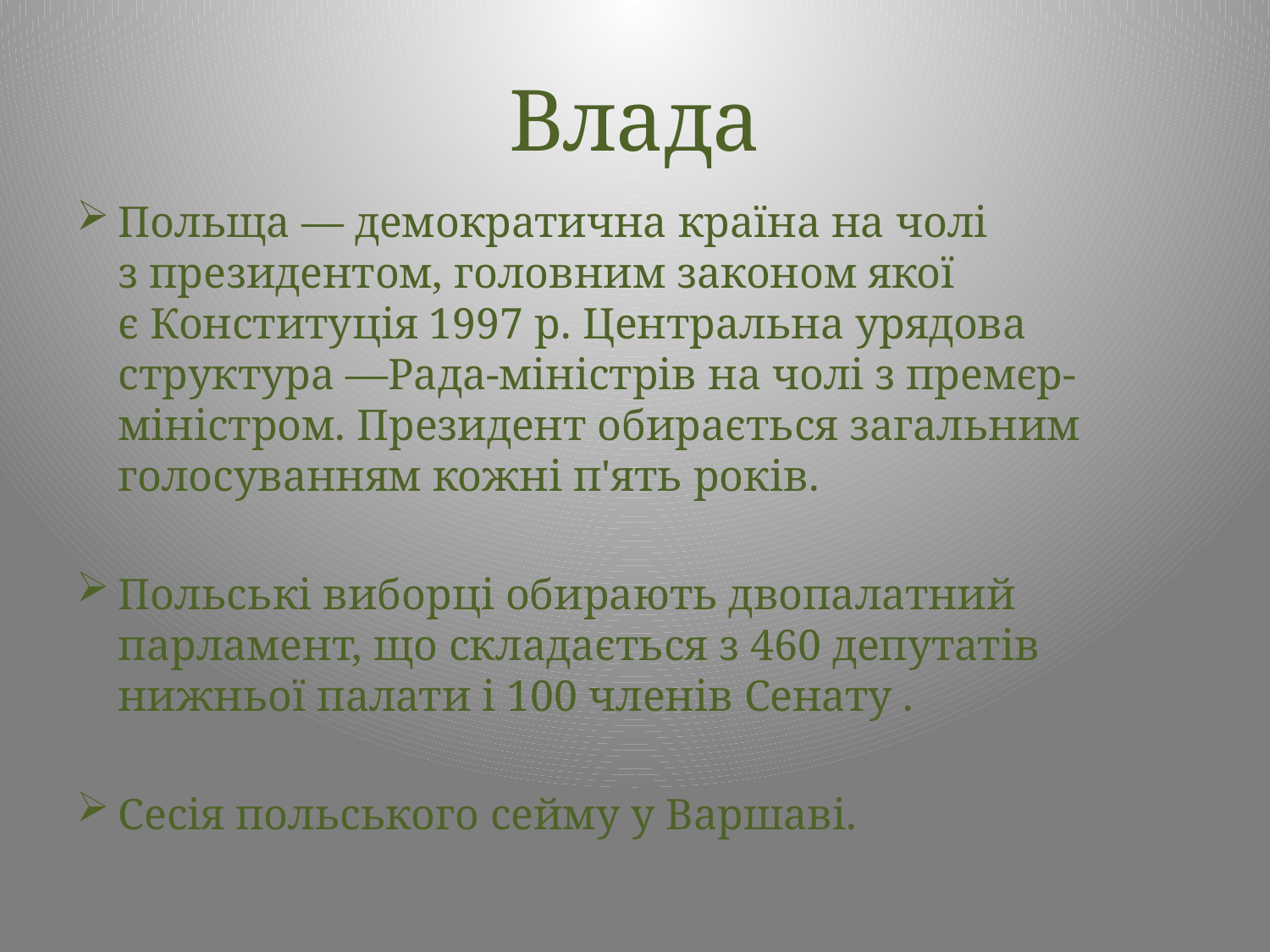

# Влада
Польща — демократична країна на чолі з президентом, головним законом якої є Конституція 1997 р. Центральна урядова структура —Рада-міністрів на чолі з премєр-міністром. Президент обирається загальним голосуванням кожні п'ять років.

Польські виборці обирають двопалатний парламент, що складається з 460 депутатів нижньої палати і 100 членів Сенату .

Сесія польського сейму у Варшаві.